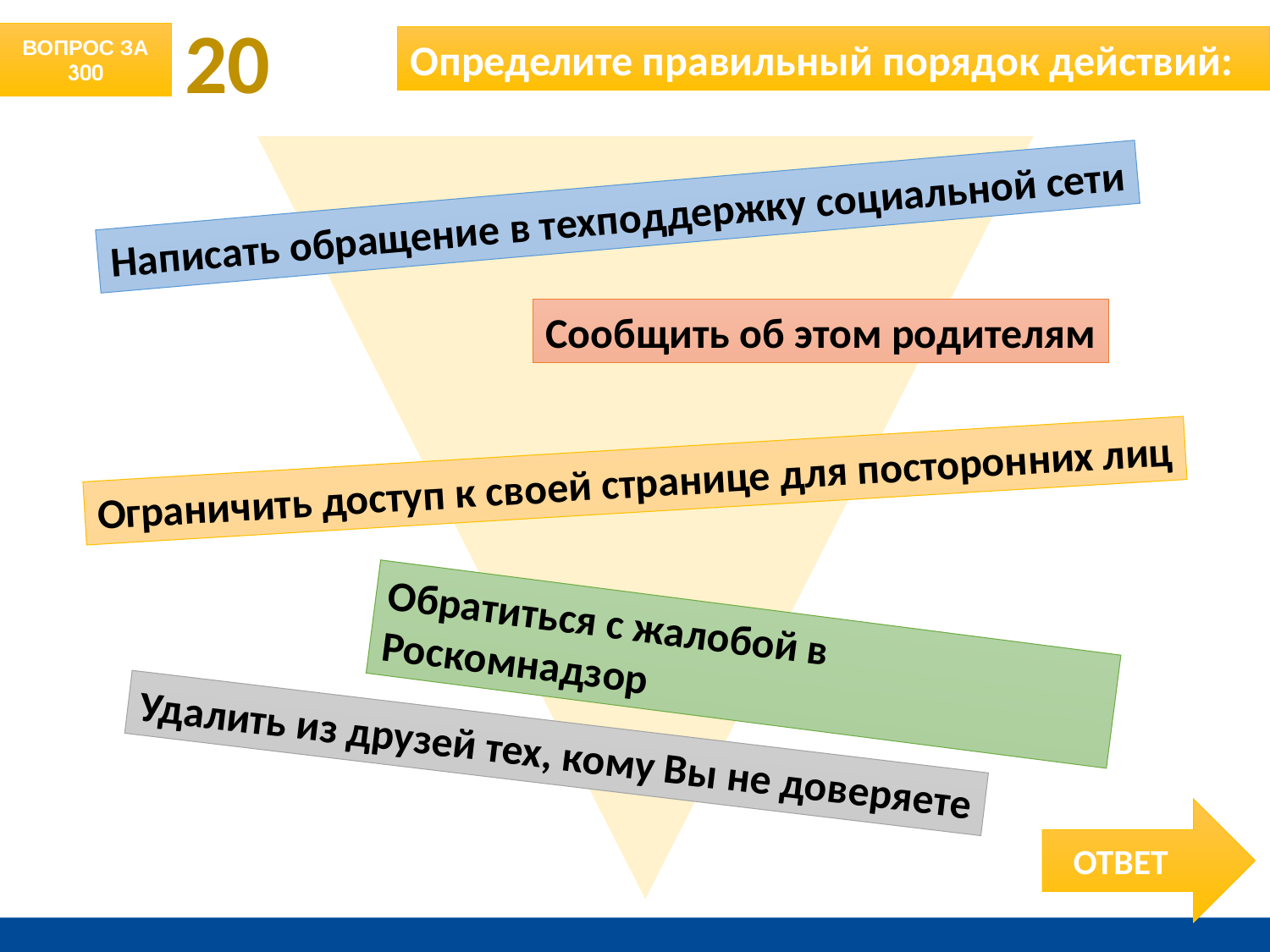

20
ВОПРОС ЗА
300
Определите правильный порядок действий:

Написать обращение в техподдержку социальной сети
Сообщить об этом родителям
Ограничить доступ к своей странице для посторонних лиц
Обратиться с жалобой в Роскомнадзор
Удалить из друзей тех, кому Вы не доверяете

ОТВЕТ